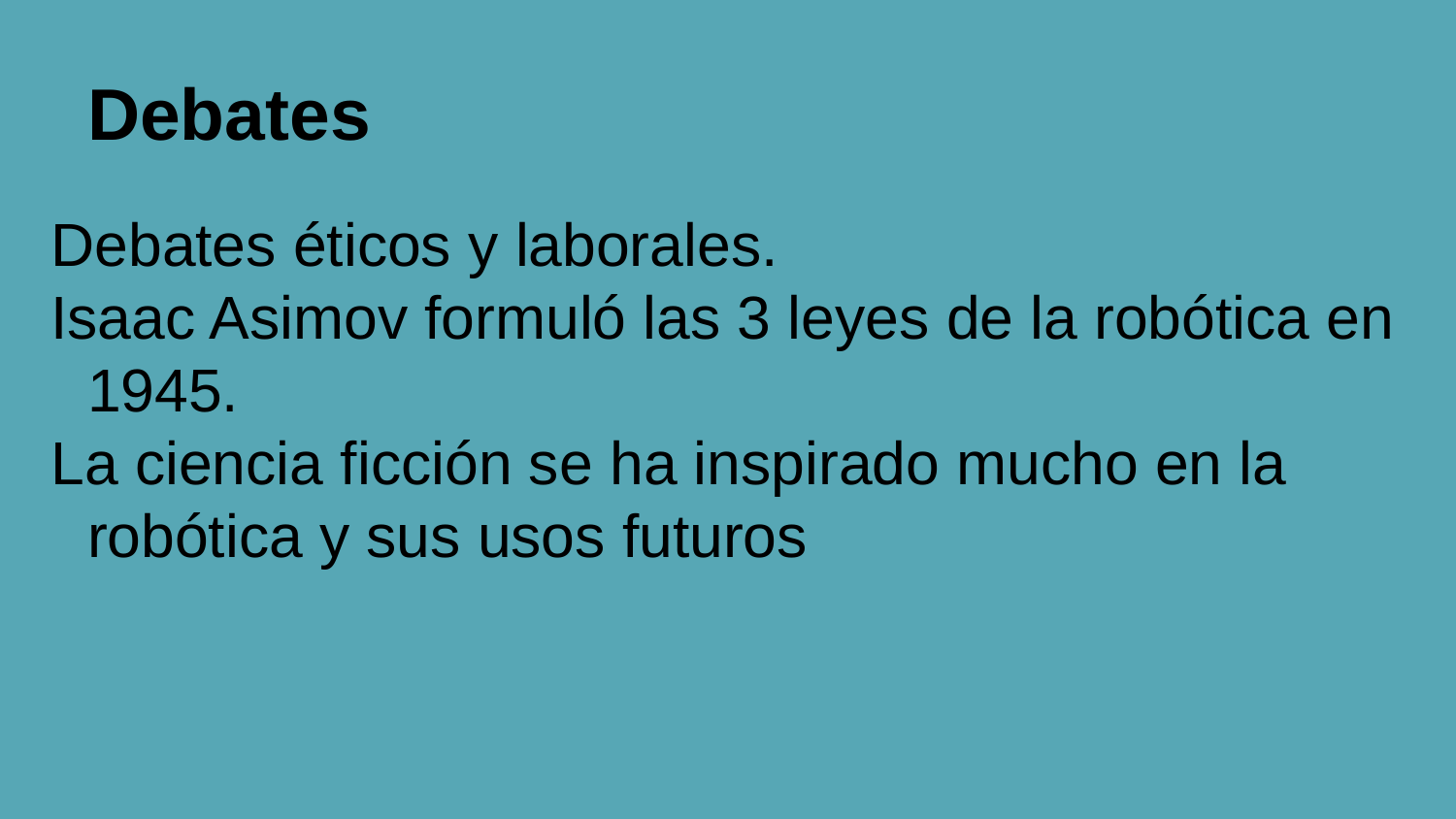

# Debates
Debates éticos y laborales.
Isaac Asimov formuló las 3 leyes de la robótica en 1945.
La ciencia ficción se ha inspirado mucho en la robótica y sus usos futuros